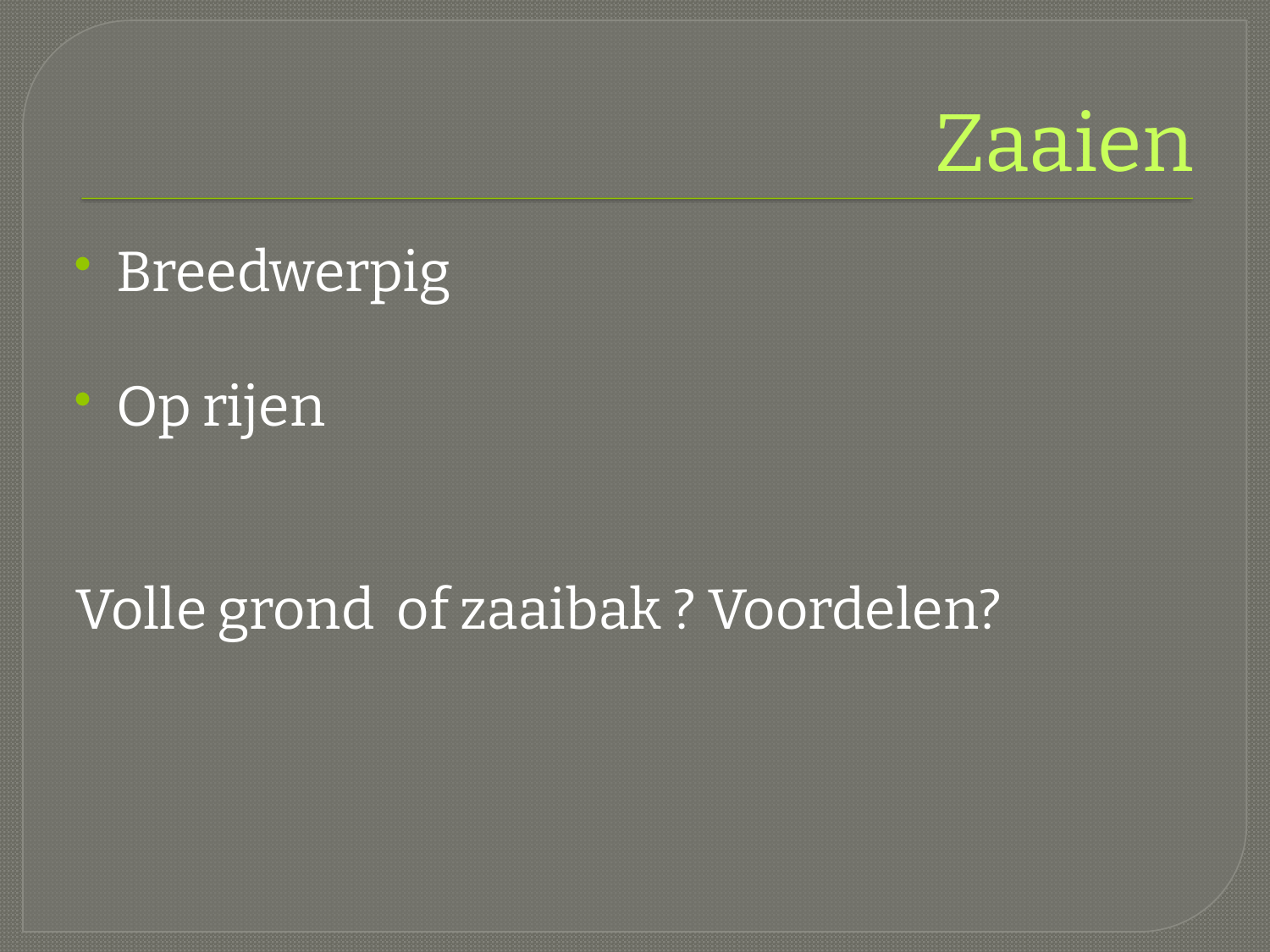

# Zaaien
Breedwerpig

Op rijen

Volle grond  of zaaibak ? Voordelen?